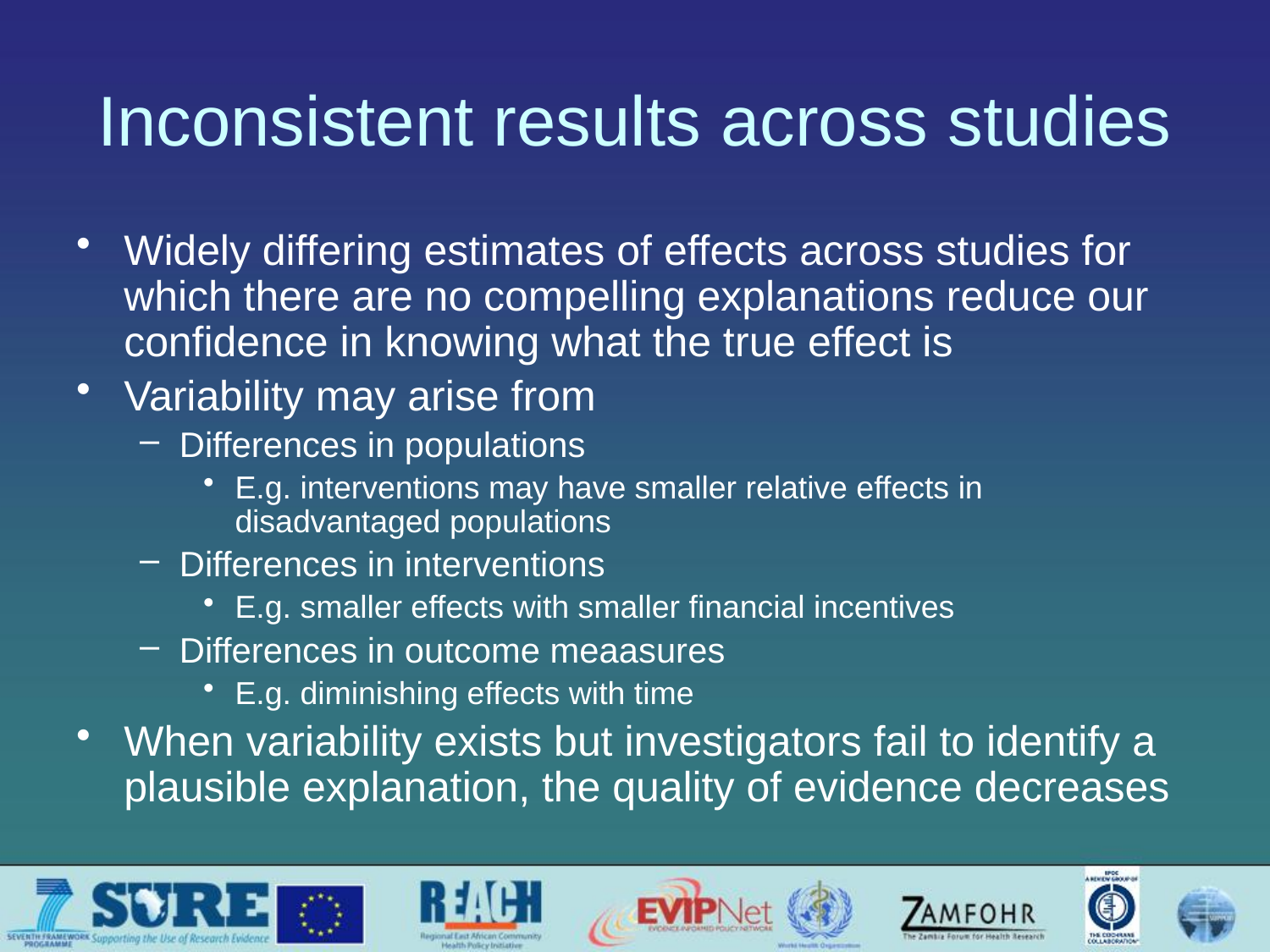

# Inconsistent results across studies
Widely differing estimates of effects across studies for which there are no compelling explanations reduce our confidence in knowing what the true effect is
Variability may arise from
Differences in populations
E.g. interventions may have smaller relative effects in disadvantaged populations
Differences in interventions
E.g. smaller effects with smaller financial incentives
Differences in outcome meaasures
E.g. diminishing effects with time
When variability exists but investigators fail to identify a plausible explanation, the quality of evidence decreases